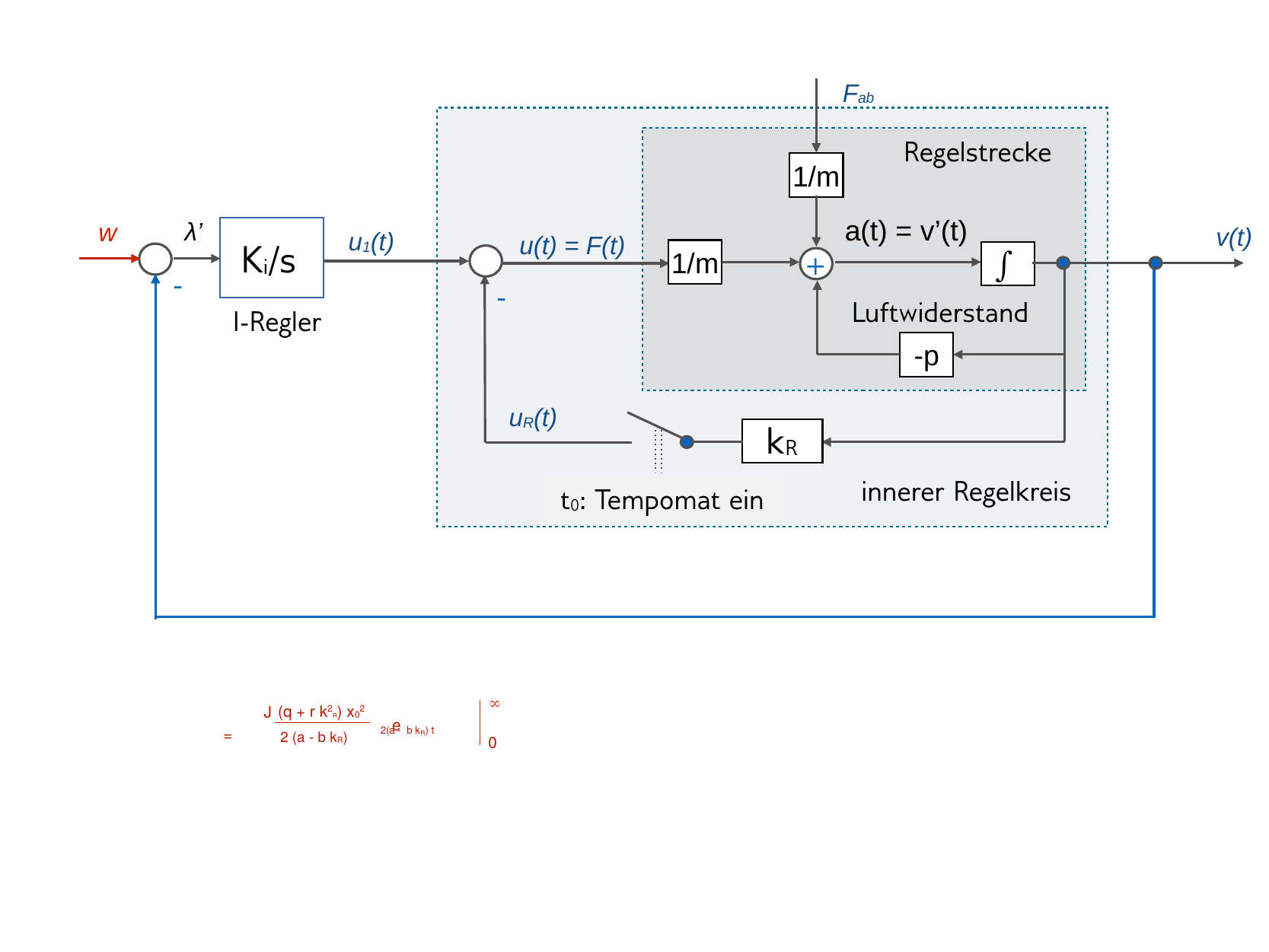

Fab

Regelstrecke

1/m

a(t) = v’(t)
λ’
w
v(t)

u1(t)
u(t) = F(t)
∫

Ki/s
1/m

+

-

-

Luftwiderstand
I-Regler
-p

uR(t)
kR

innerer Regelkreis
t0: Tempomat ein

∞
(q + r k2R) x02

 2(a -  b kR) t
J =
e
2 (a - b kR)

0